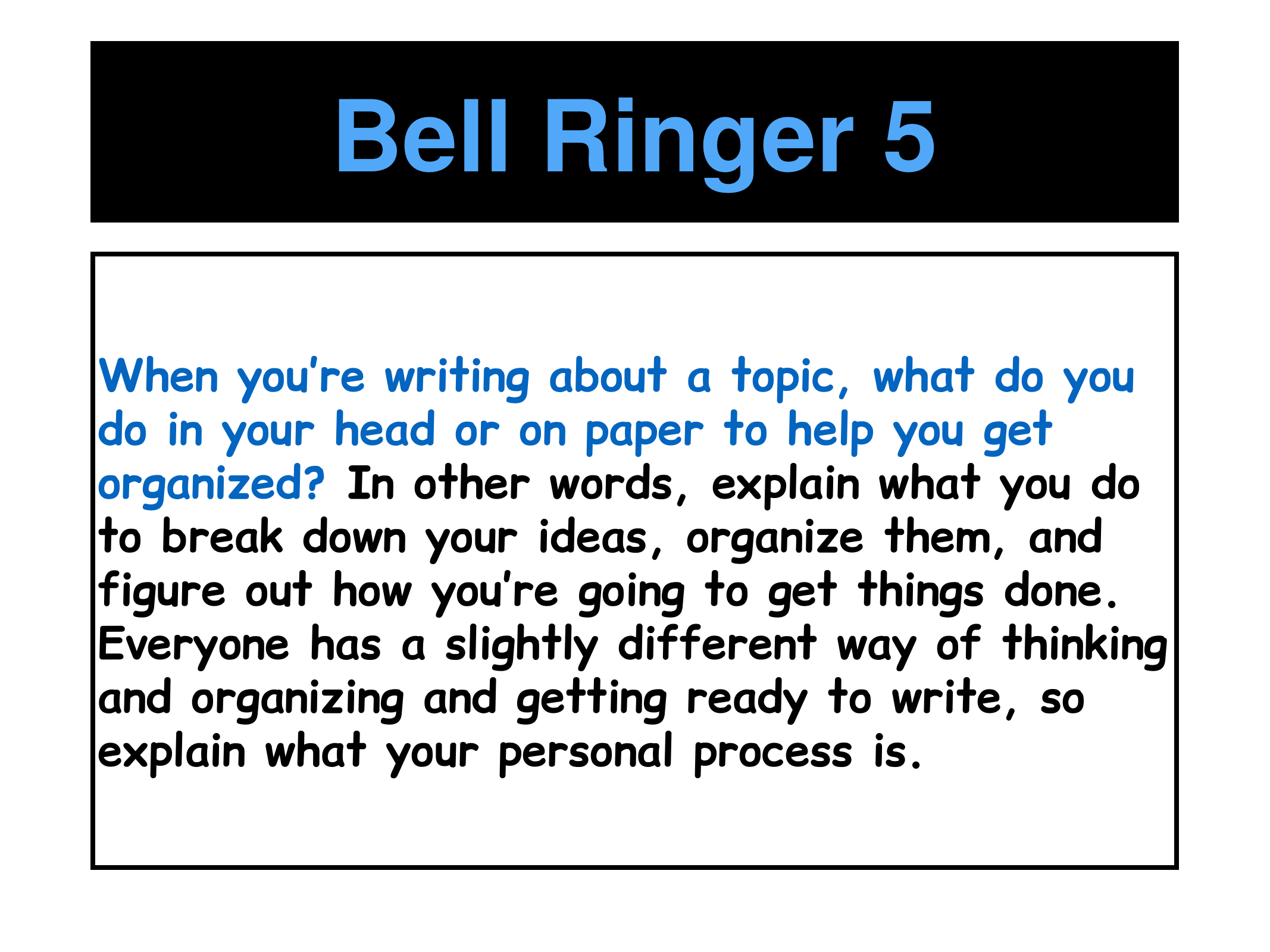

# Bell Ringer 5
When you’re writing about a topic, what do you do in your head or on paper to help you get organized? In other words, explain what you do to break down your ideas, organize them, and figure out how you’re going to get things done. Everyone has a slightly different way of thinking and organizing and getting ready to write, so explain what your personal process is.